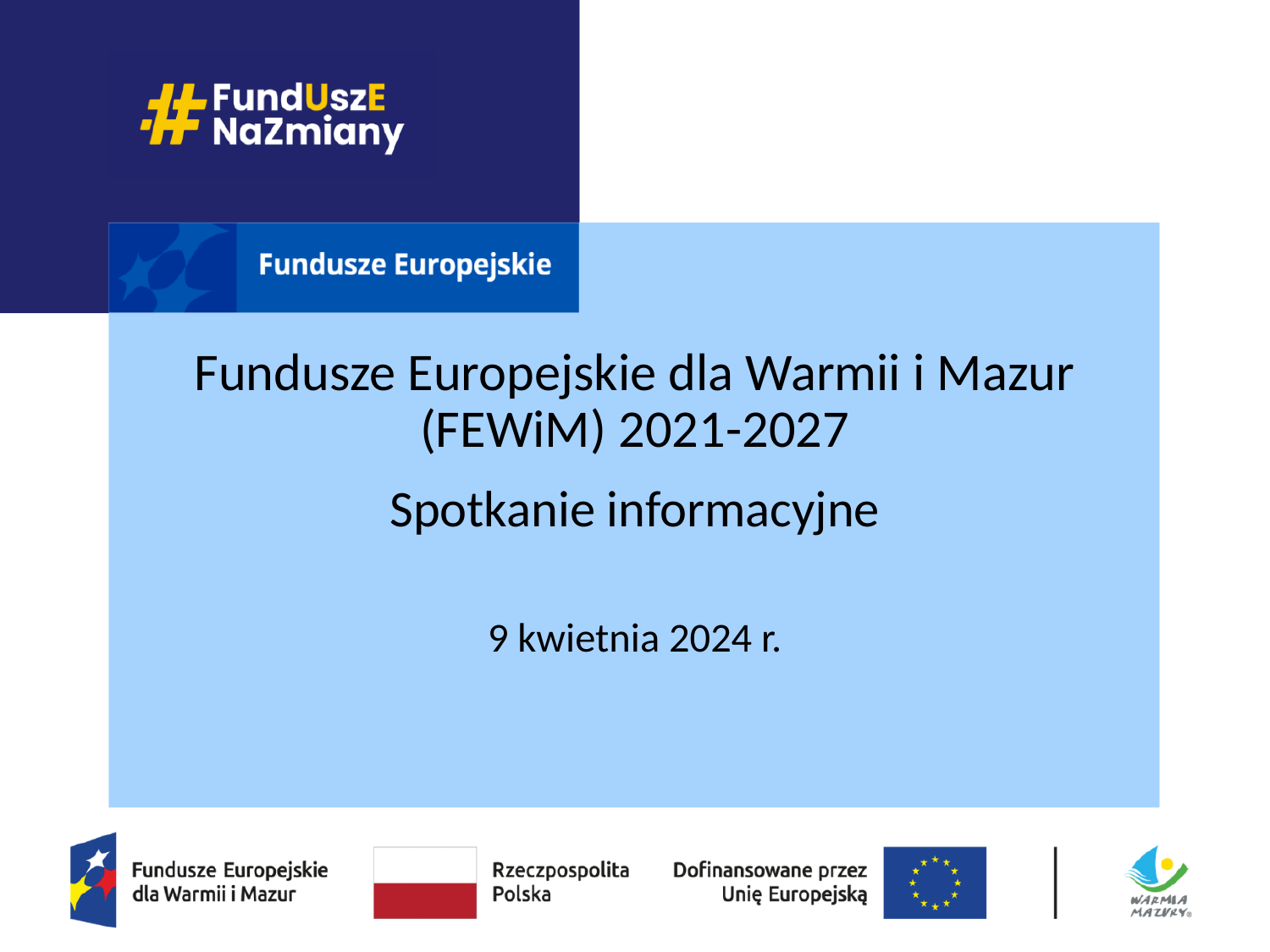

# Fundusze Europejskie dla Warmii i Mazur (FEWiM) 2021-2027
Spotkanie informacyjne

9 kwietnia 2024 r.